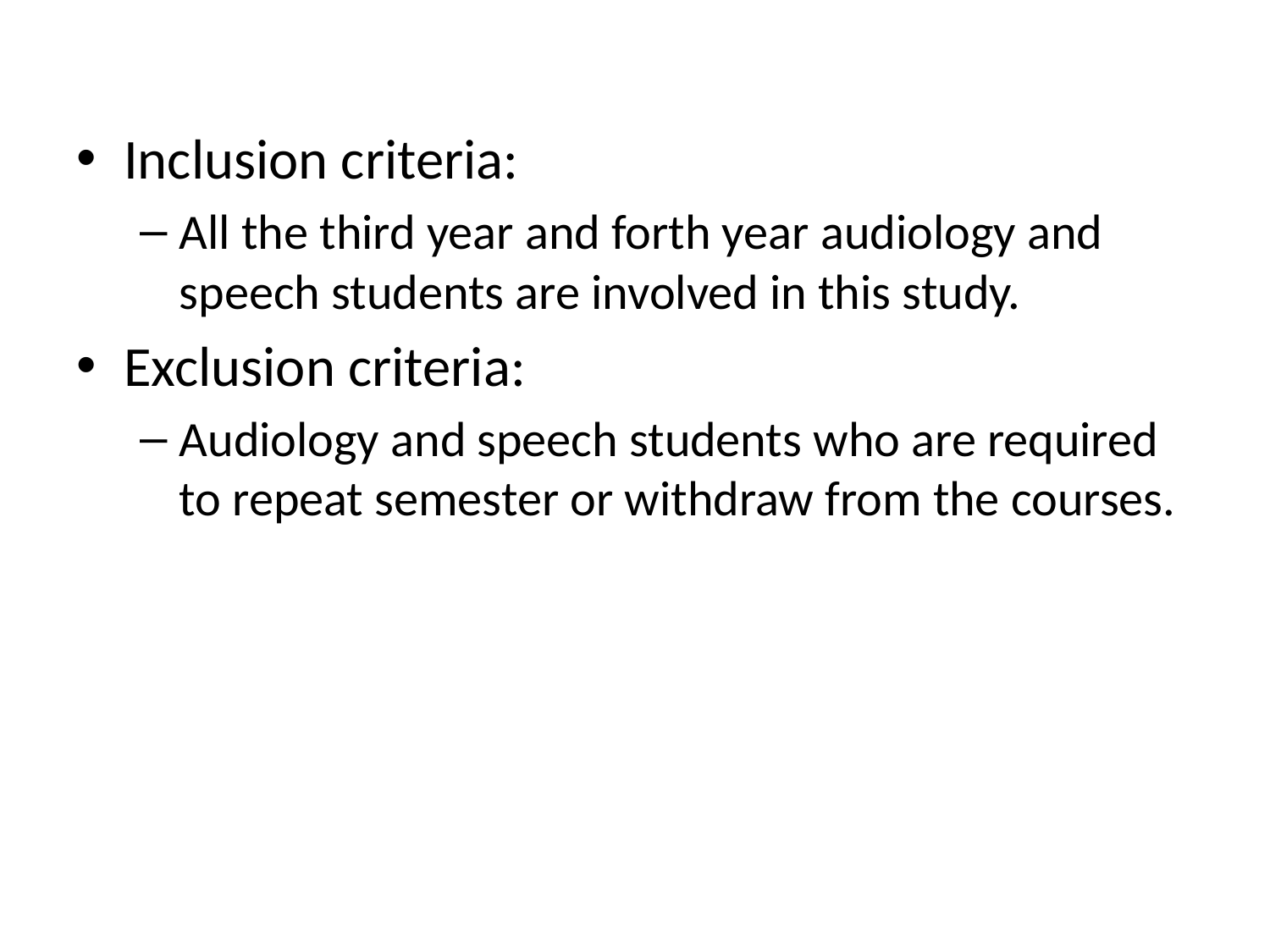

Inclusion criteria:
All the third year and forth year audiology and speech students are involved in this study.
Exclusion criteria:
Audiology and speech students who are required to repeat semester or withdraw from the courses.